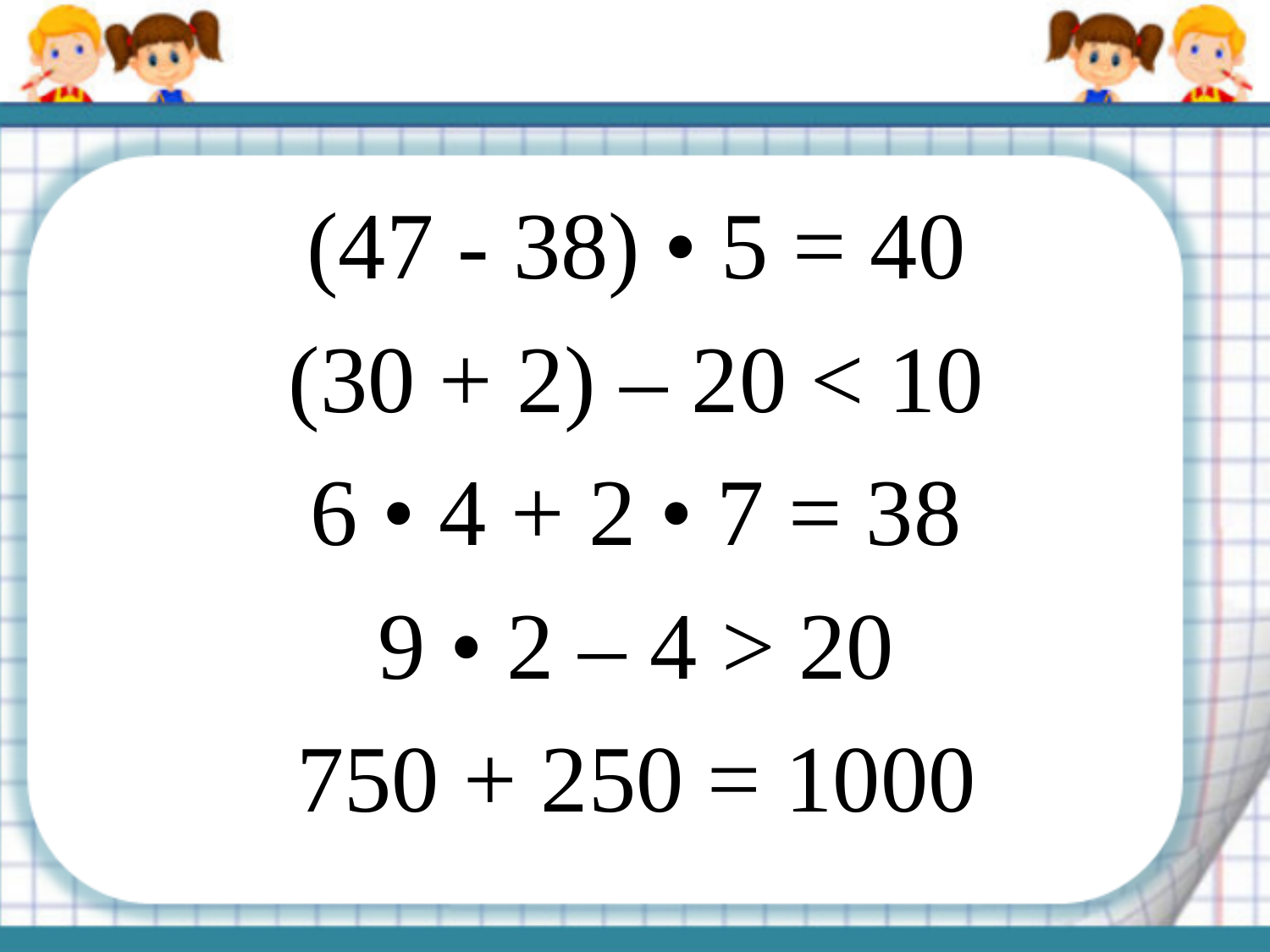

(47 - 38) • 5 = 40
(30 + 2) – 20 < 10
6 • 4 + 2 • 7 = 38
9 • 2 – 4 > 20
750 + 250 = 1000